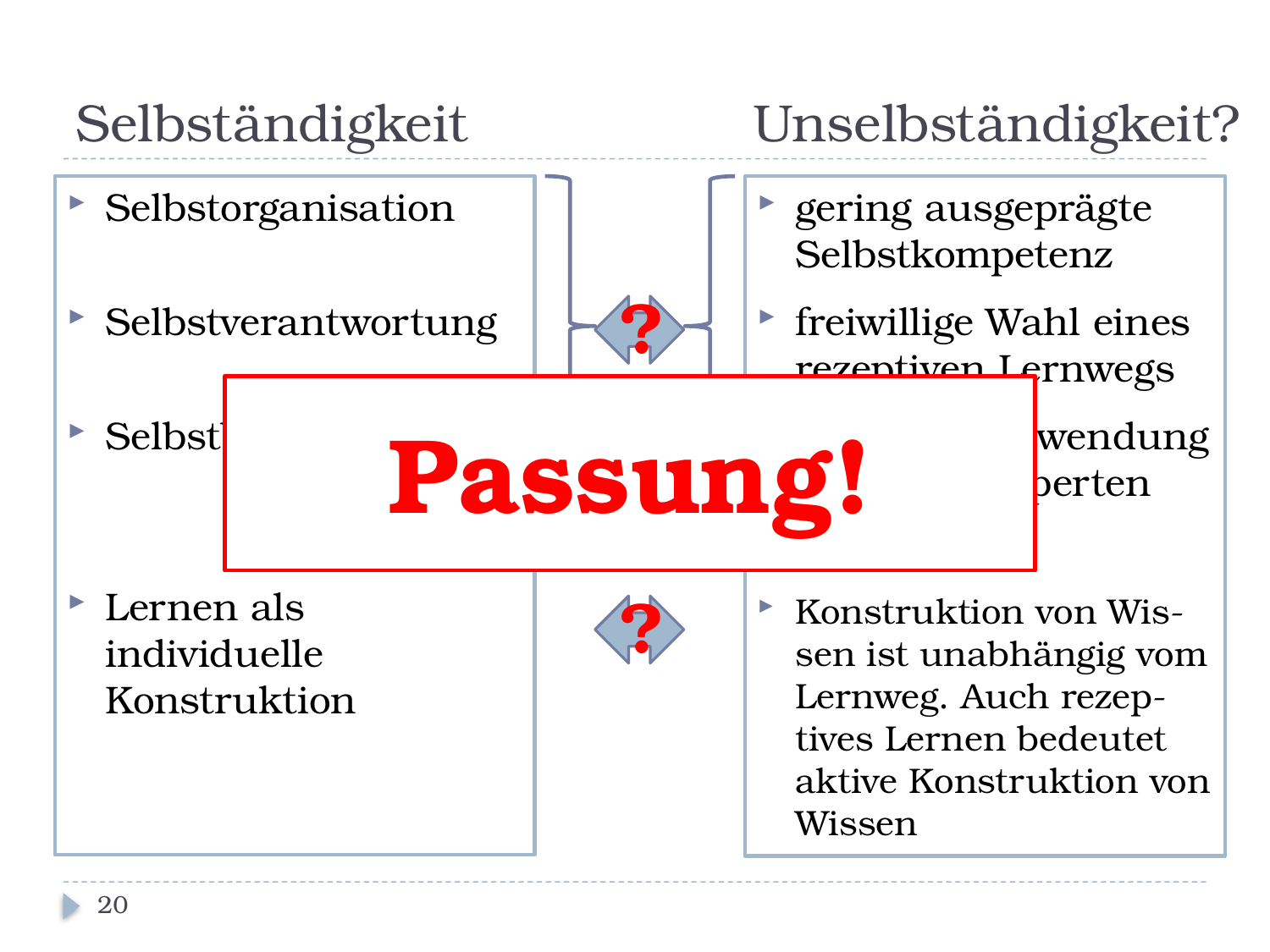

# Selbständigkeit                 Unselbständigkeit?
Selbstorganisation

Selbstverantwortung

Selbstbestimmung

Lernen als individuelle Konstruktion

gering ausgeprägte Selbstkompetenz
freiwillige Wahl eines rezeptiven Lernwegs
freiwillige Zuwendung zu einem Experten

Konstruktion von Wis-sen ist unabhängig vom Lernweg. Auch rezep-tives Lernen bedeutet aktive Konstruktion von Wissen
?

Passung!

?

20